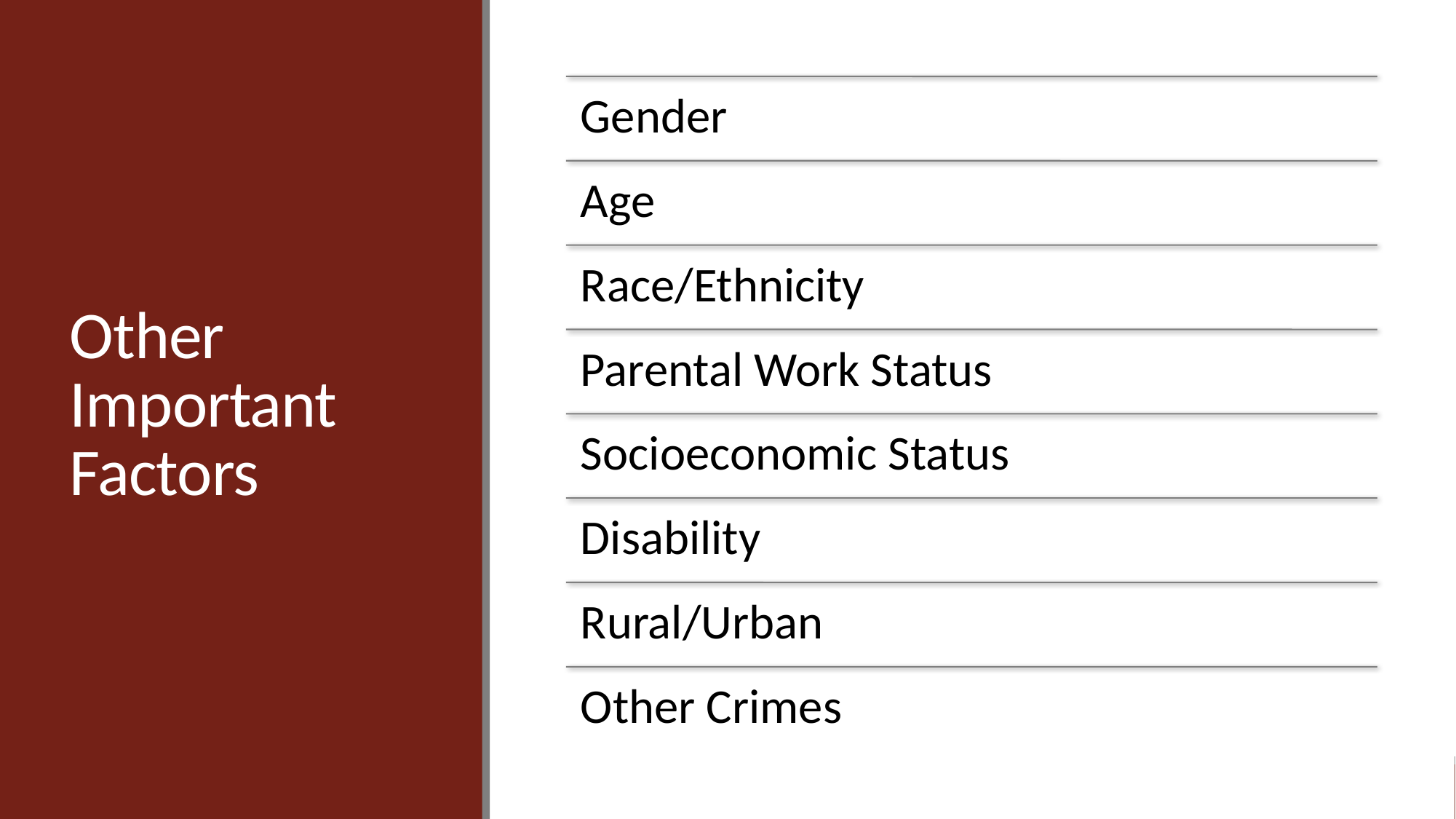

# Other Important Factors
Gender
Age
Race/Ethnicity
Parental Work Status
Socioeconomic Status
Disability
Rural/Urban
Other Crimes